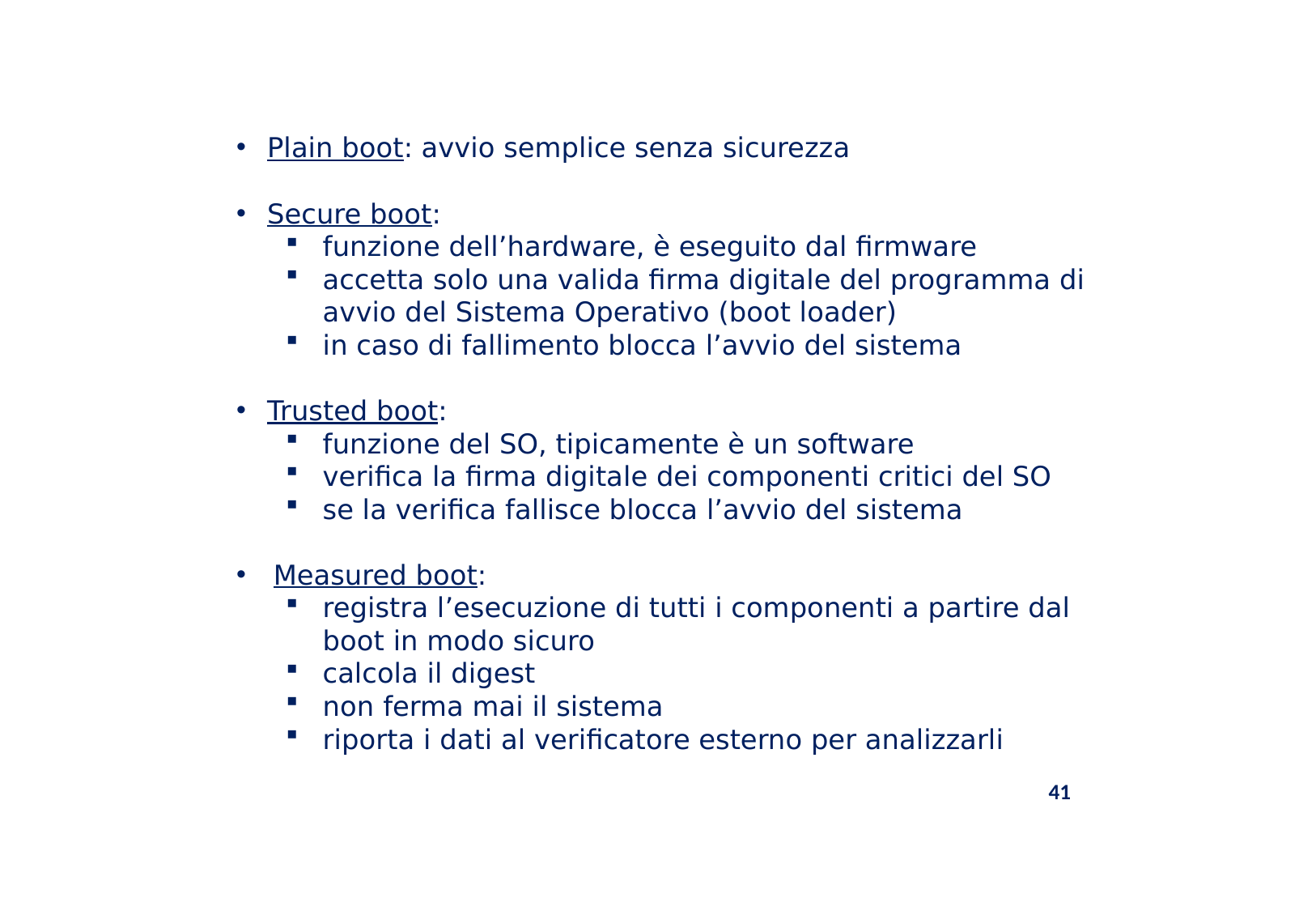

Plain boot: avvio semplice senza sicurezza

Secure boot:
funzione dell’hardware, è eseguito dal firmware
accetta solo una valida firma digitale del programma di avvio del Sistema Operativo (boot loader)
in caso di fallimento blocca l’avvio del sistema

Trusted boot:
funzione del SO, tipicamente è un software
verifica la firma digitale dei componenti critici del SO
se la verifica fallisce blocca l’avvio del sistema

Measured boot:
registra l’esecuzione di tutti i componenti a partire dal boot in modo sicuro
calcola il digest
non ferma mai il sistema
riporta i dati al verificatore esterno per analizzarli

41